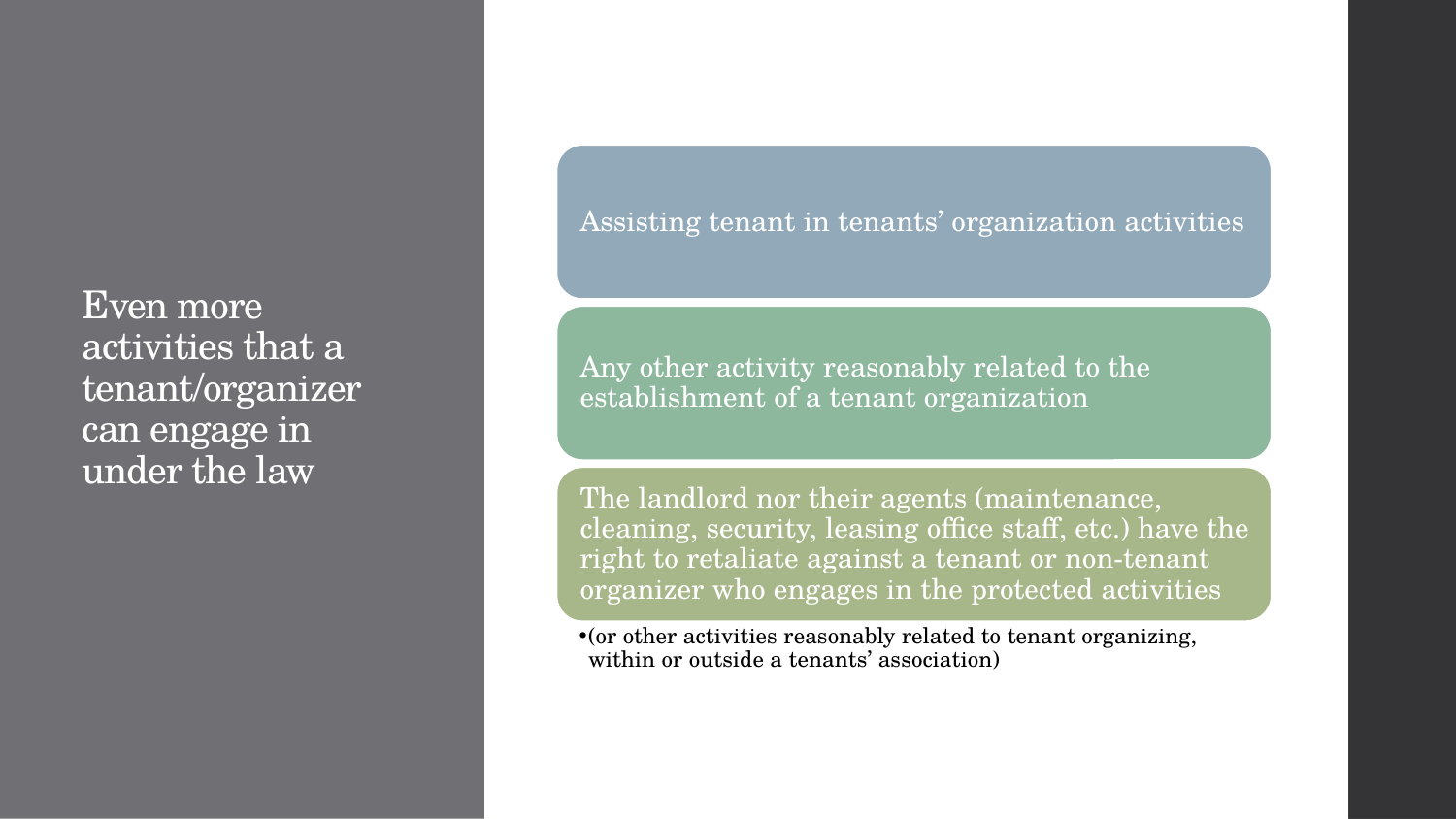

Assisting tenant in tenants’ organization activities
Any other activity reasonably related to the establishment of a tenant organization
The landlord nor their agents (maintenance, cleaning, security, leasing office staff, etc.) have the right to retaliate against a tenant or non-tenant organizer who engages in the protected activities
(or other activities reasonably related to tenant organizing, within or outside a tenants’ association)
# Even more activities that a tenant/organizer can engage in under the law